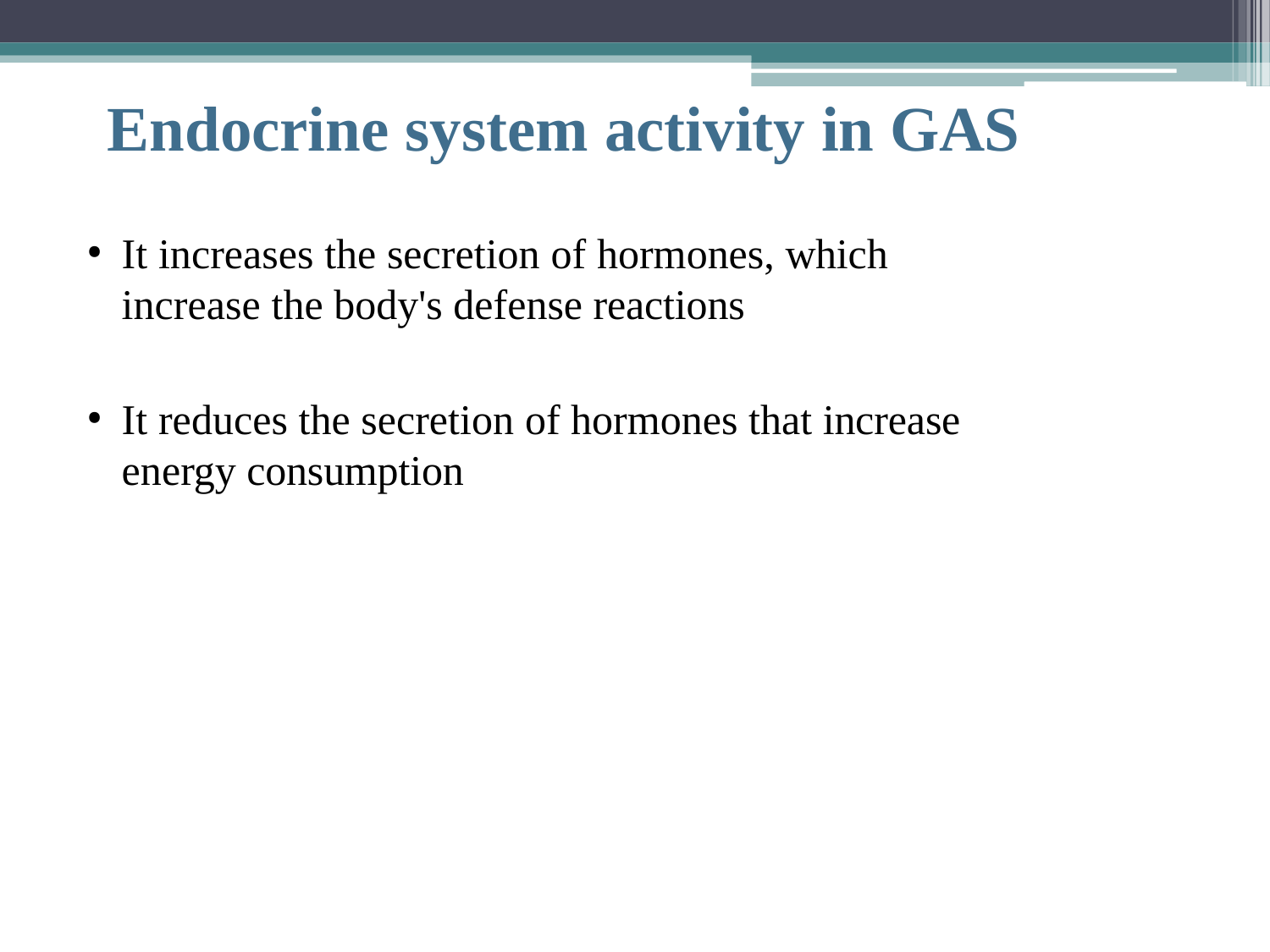

# Endocrine system activity in GAS
It increases the secretion of hormones, which 	increase the body's defense reactions

It reduces the secretion of hormones that increase 	energy consumption